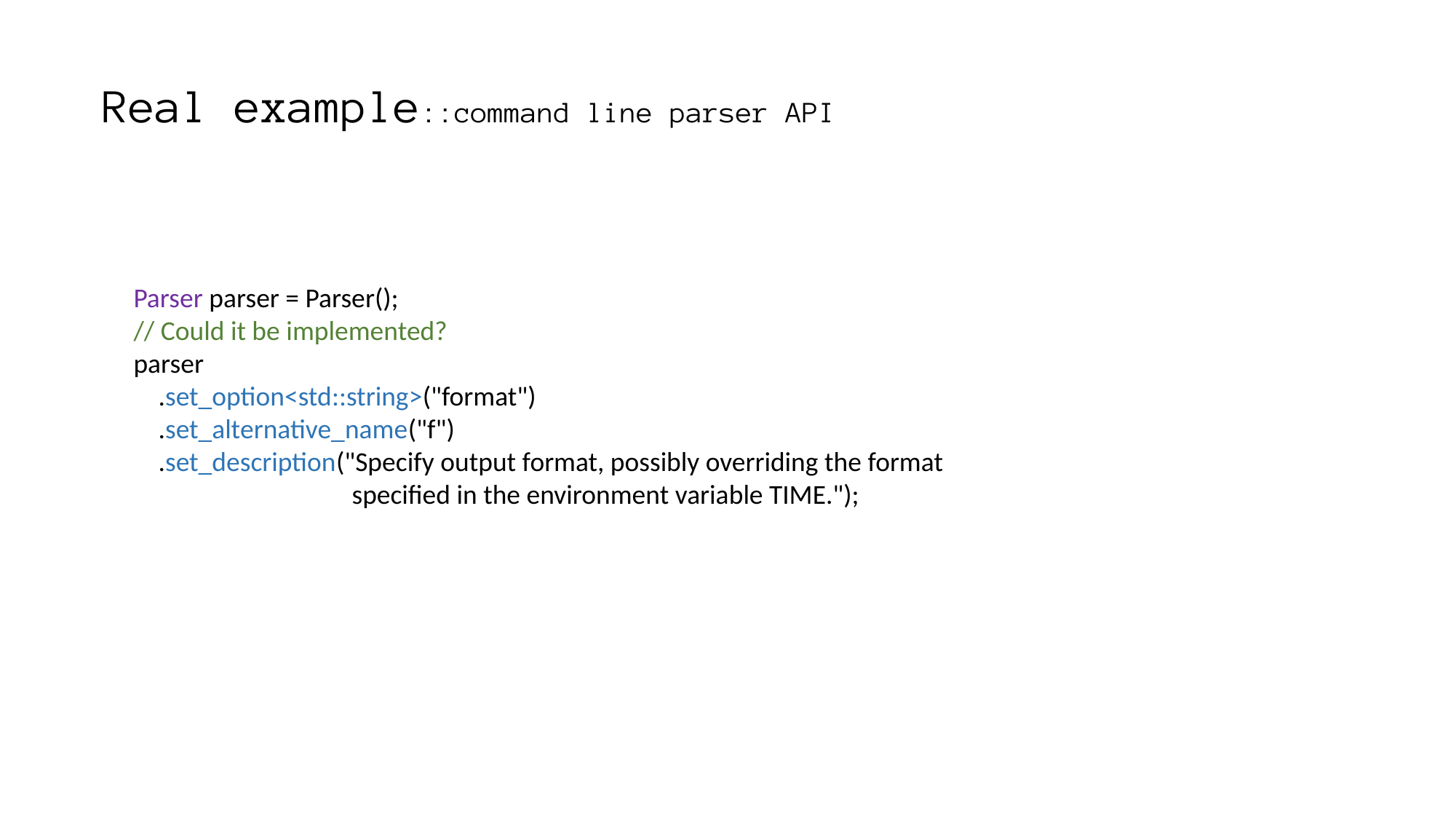

Real example::command line parser API
Parser parser = Parser();
// Could it be implemented?
parser
    .set_option<std::string>("format")
    .set_alternative_name("f")
    .set_description("Specify output format, possibly overriding the format
                     	specified in the environment variable TIME.");